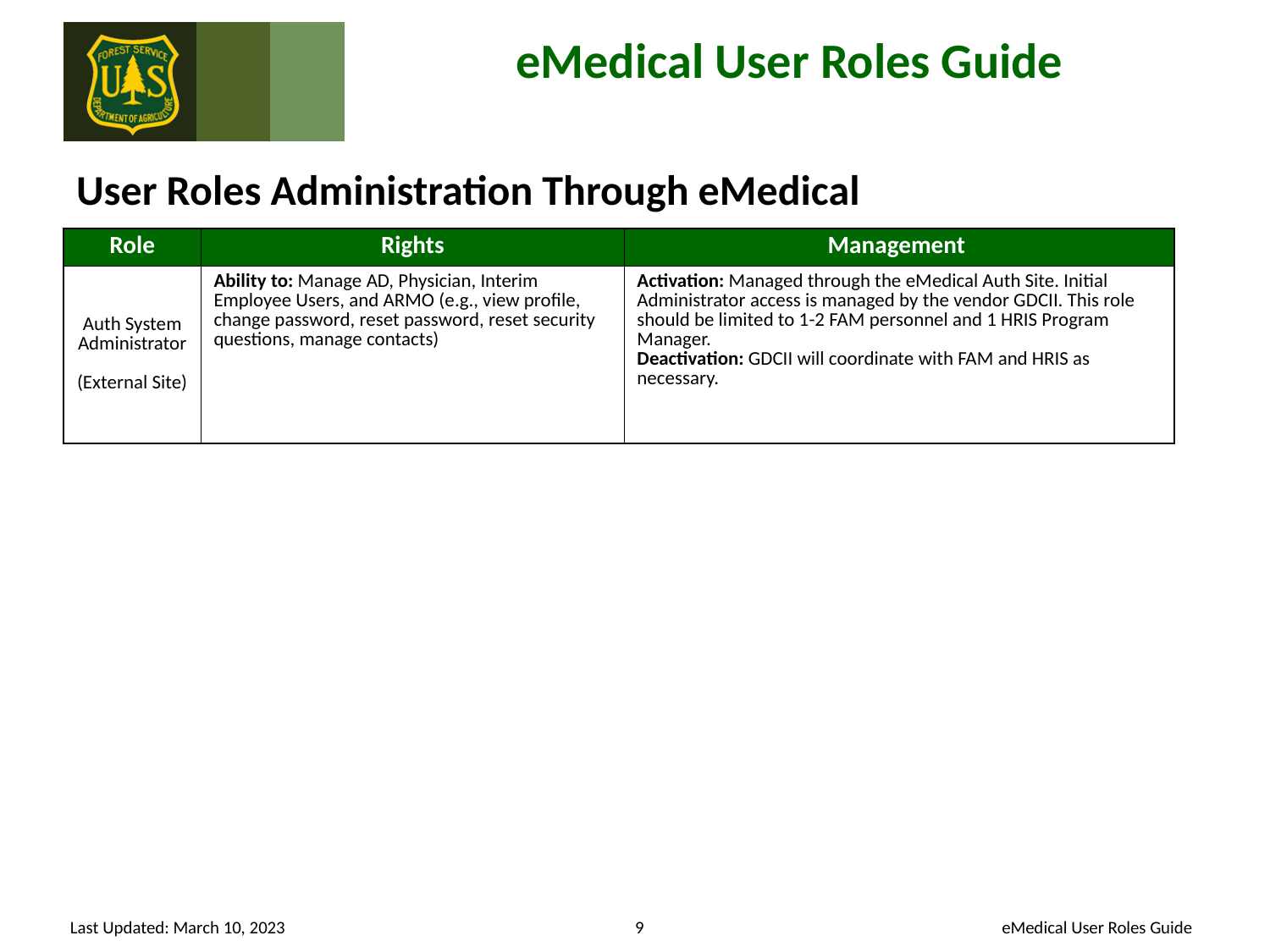

# User Roles Administration Through eMedical
| Role | Rights | Management |
| --- | --- | --- |
| Auth System Administrator (External Site) | Ability to: Manage AD, Physician, Interim Employee Users, and ARMO (e.g., view profile, change password, reset password, reset security questions, manage contacts) | Activation: Managed through the eMedical Auth Site. Initial Administrator access is managed by the vendor GDCII. This role should be limited to 1-2 FAM personnel and 1 HRIS Program Manager. Deactivation: GDCII will coordinate with FAM and HRIS as necessary. |